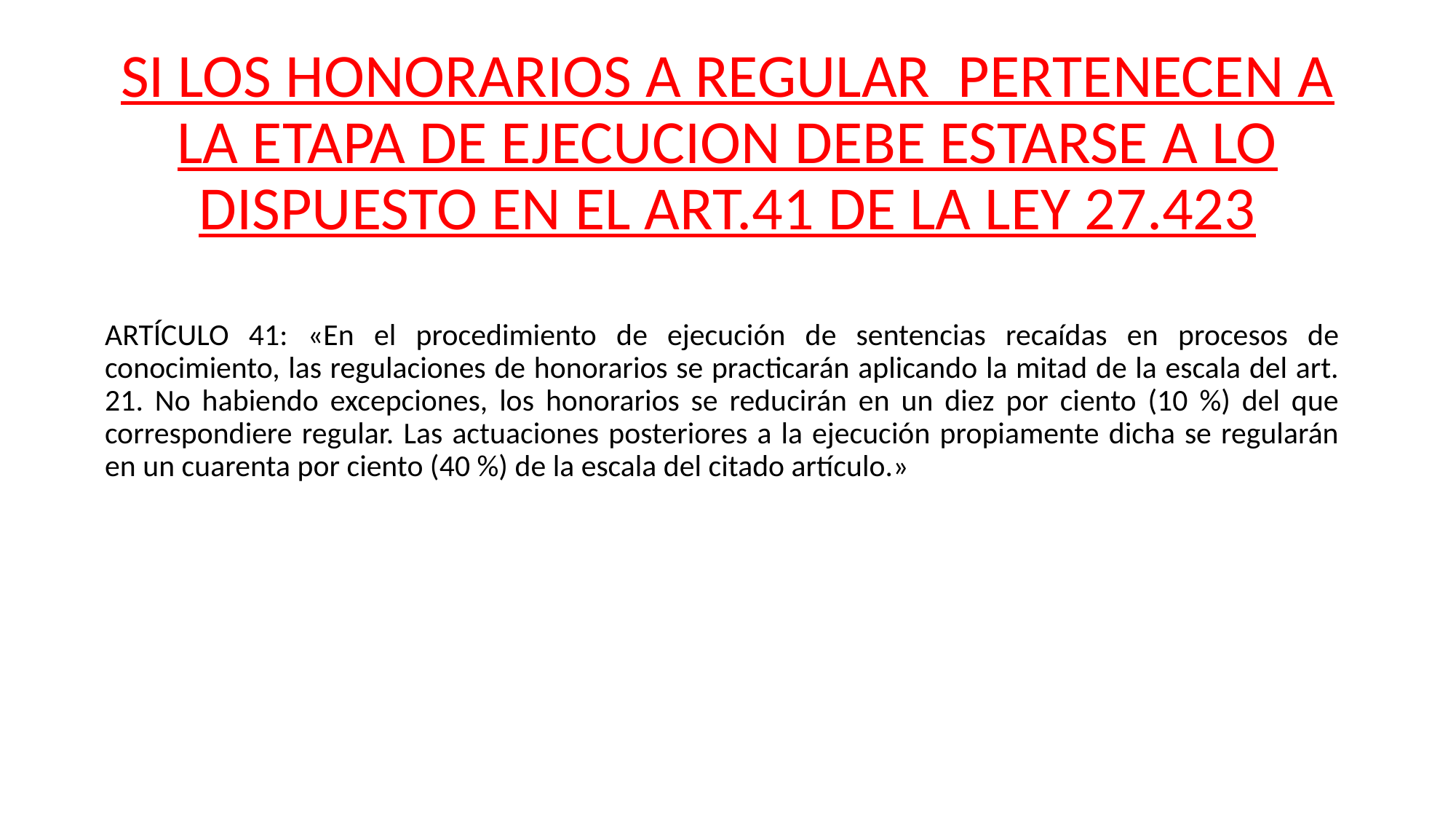

# SI LOS HONORARIOS A REGULAR  PERTENECEN A LA ETAPA DE EJECUCION DEBE ESTARSE A LO DISPUESTO EN EL ART.41 DE LA LEY 27.423
ARTÍCULO 41: «En el procedimiento de ejecución de sentencias recaídas en procesos de conocimiento, las regulaciones de honorarios se practicarán aplicando la mitad de la escala del art. 21. No habiendo excepciones, los honorarios se reducirán en un diez por ciento (10 %) del que correspondiere regular. Las actuaciones posteriores a la ejecución propiamente dicha se regularán en un cuarenta por ciento (40 %) de la escala del citado artículo.»